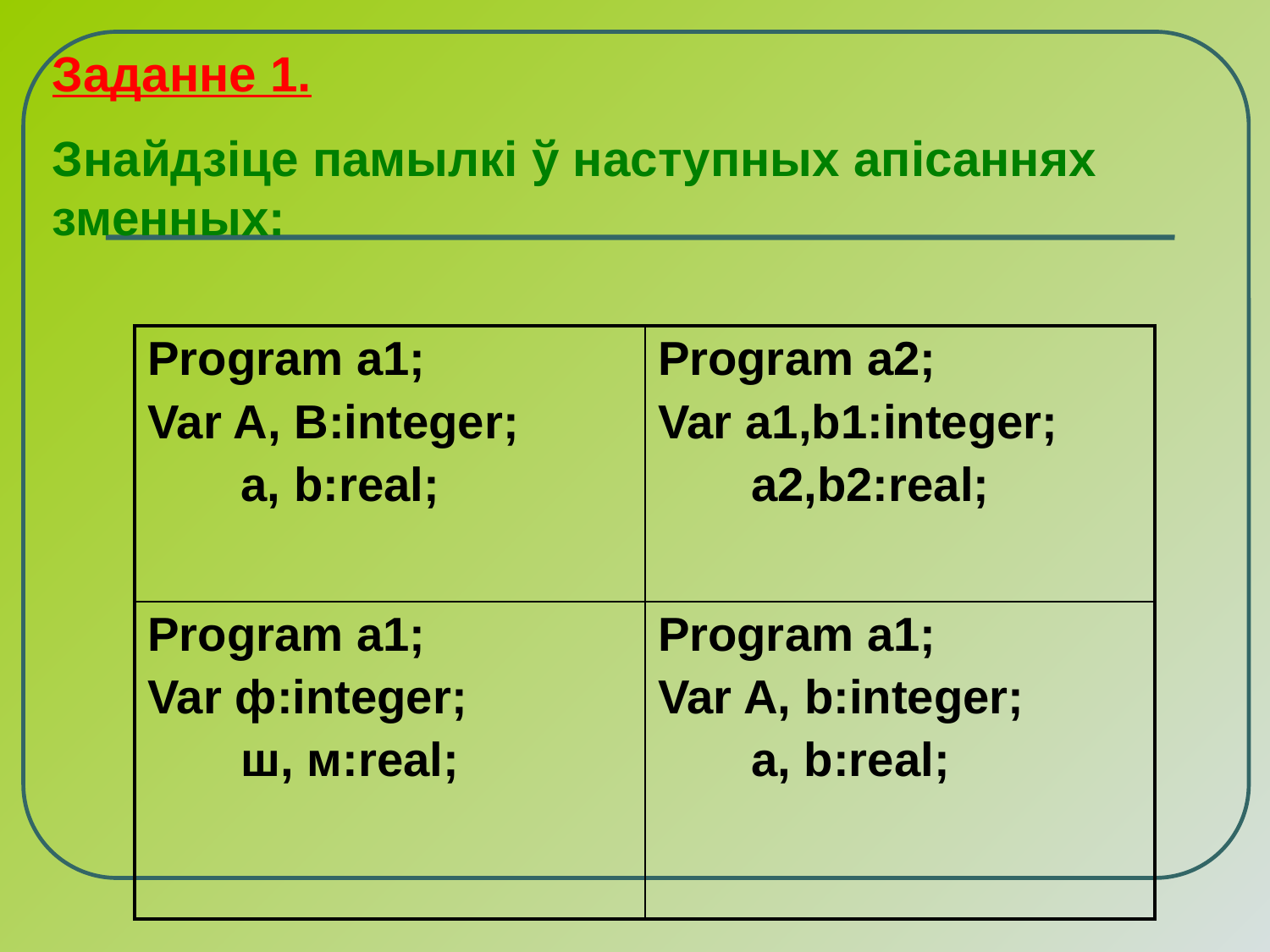

Заданне 1.
Знайдзіце памылкі ў наступных апісаннях зменных:
| Program a1; Var A, B:integer; a, b:real; | Program a2; Var a1,b1:integer; a2,b2:real; |
| --- | --- |
| Program a1; Var ф:integer; ш, м:real; | Program a1; Var A, b:integer; a, b:real; |